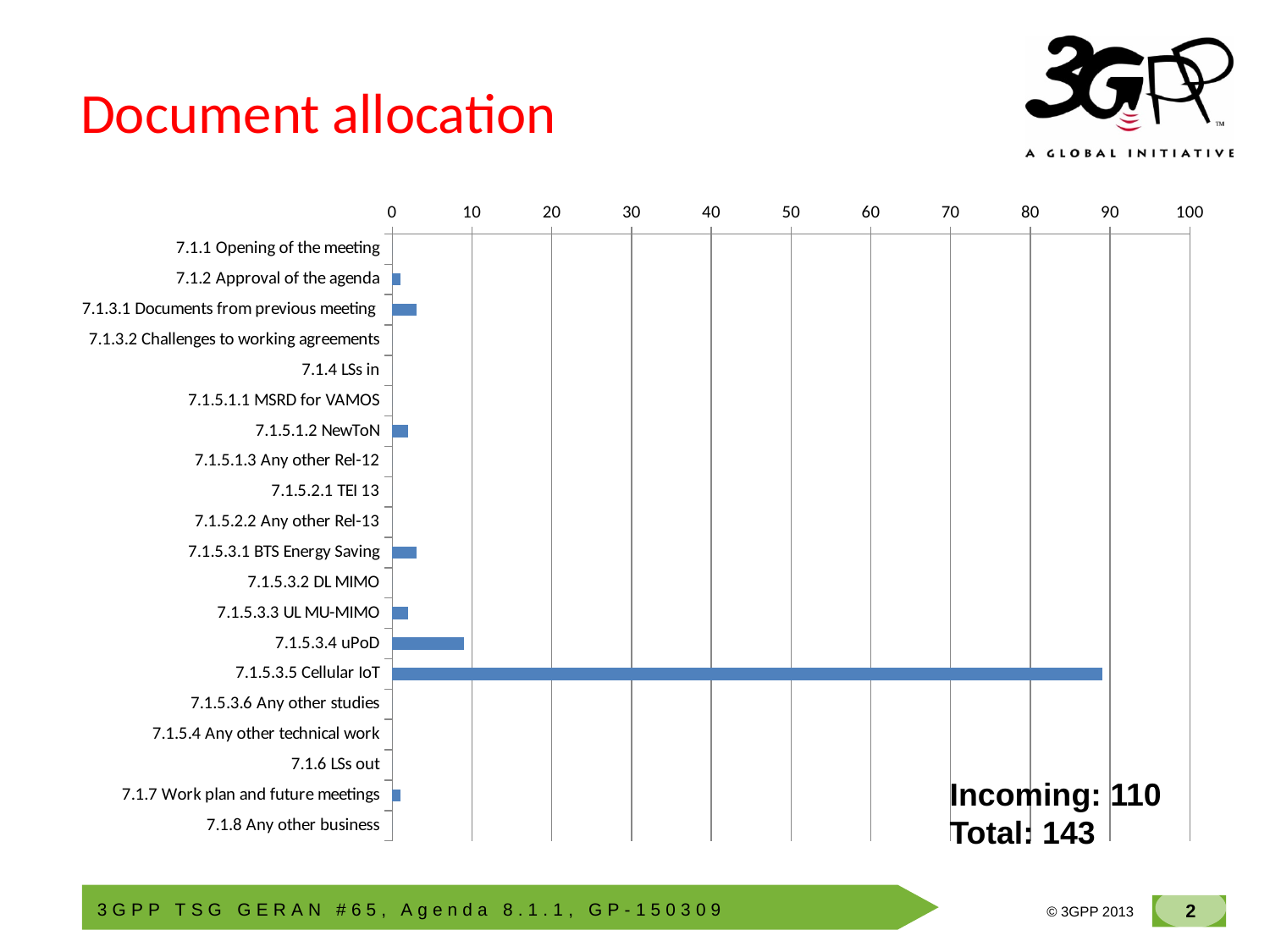

# Document allocation

### Chart

| Category |  |
|---|---|
| 7.1.1 Opening of the meeting | 0.0 |
| 7.1.2 Approval of the agenda | 1.0 |
| 7.1.3.1 Documents from previous meeting  | 3.0 |
| 7.1.3.2 Challenges to working agreements | 0.0 |
| 7.1.4 LSs in | 0.0 |
| 7.1.5.1.1 MSRD for VAMOS | 0.0 |
| 7.1.5.1.2 NewToN | 2.0 |
| 7.1.5.1.3 Any other Rel-12 | 0.0 |
| 7.1.5.2.1 TEI 13 | 0.0 |
| 7.1.5.2.2 Any other Rel-13 | 0.0 |
| 7.1.5.3.1 BTS Energy Saving | 3.0 |
| 7.1.5.3.2 DL MIMO | 0.0 |
| 7.1.5.3.3 UL MU-MIMO | 2.0 |
| 7.1.5.3.4 uPoD | 9.0 |
| 7.1.5.3.5 Cellular IoT | 89.0 |
| 7.1.5.3.6 Any other studies | 0.0 |
| 7.1.5.4 Any other technical work | 0.0 |
| 7.1.6 LSs out | 0.0 |
| 7.1.7 Work plan and future meetings | 1.0 |
| 7.1.8 Any other business | 0.0 |
Incoming: 110
Total: 143